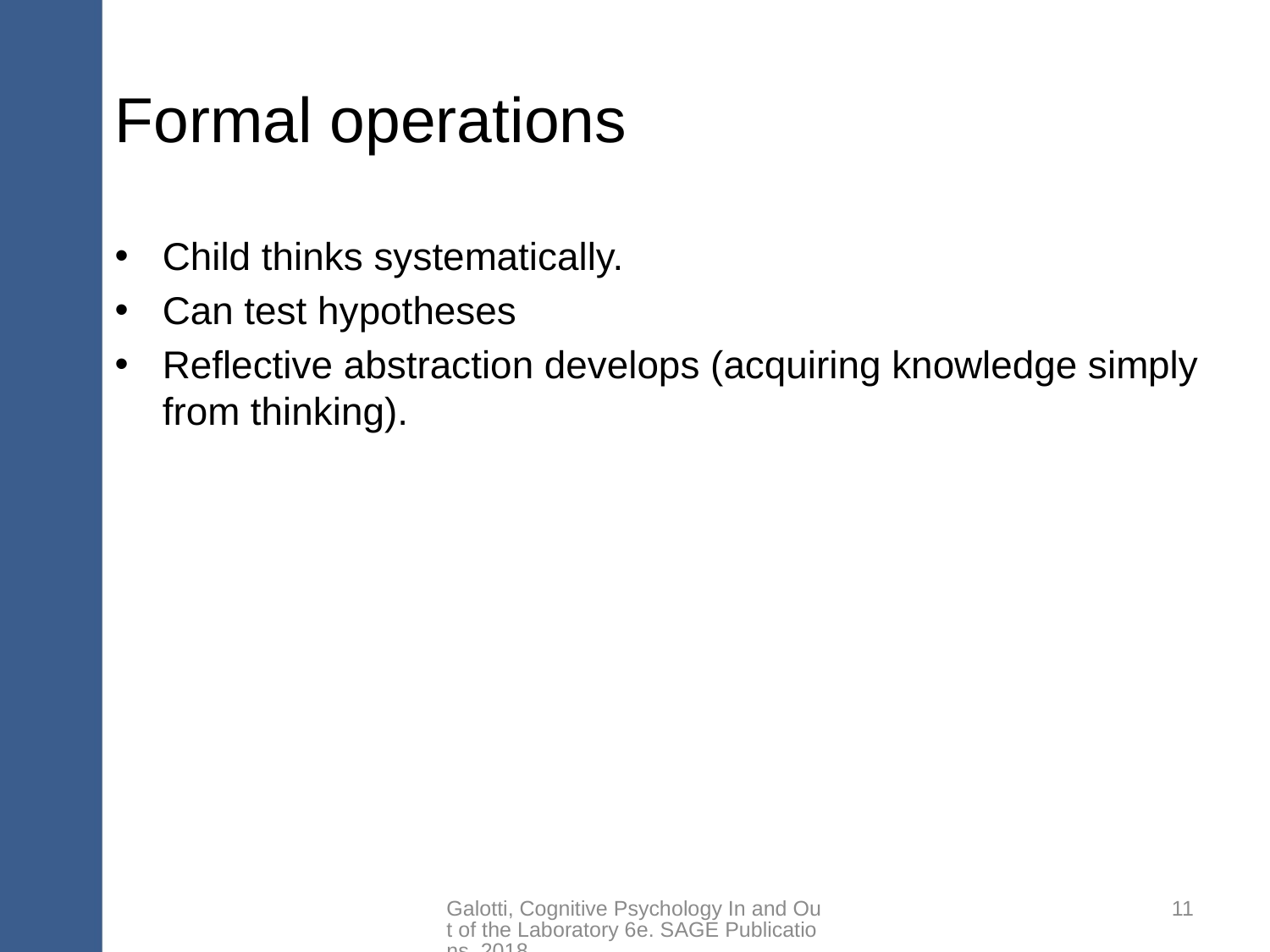

# Formal operations
Child thinks systematically.
Can test hypotheses
Reflective abstraction develops (acquiring knowledge simply from thinking).
Galotti, Cognitive Psychology In and Out of the Laboratory 6e. SAGE Publications, 2018.
11